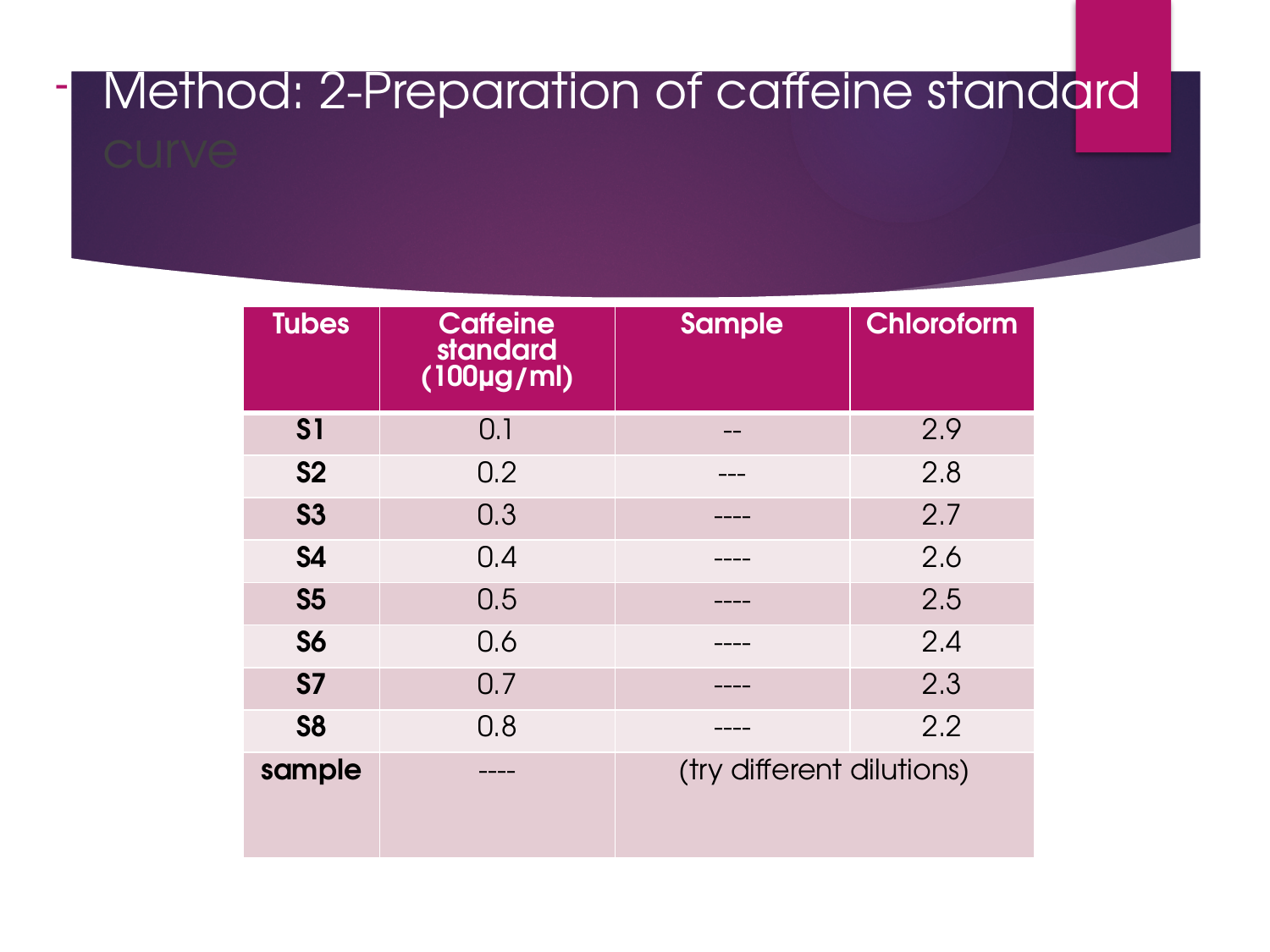

Method: 2-Preparation of caffeine standard curve
| Tubes | Caffeine standard (100µg/ml) | Sample | Chloroform |
| --- | --- | --- | --- |
| S1 | 0.1 | -- | 2.9 |
| S2 | 0.2 | --- | 2.8 |
| S3 | 0.3 | ---- | 2.7 |
| S4 | 0.4 | ---- | 2.6 |
| S5 | 0.5 | ---- | 2.5 |
| S6 | 0.6 | ---- | 2.4 |
| S7 | 0.7 | ---- | 2.3 |
| S8 | 0.8 | ---- | 2.2 |
| sample | ---- | (try different dilutions) |  |